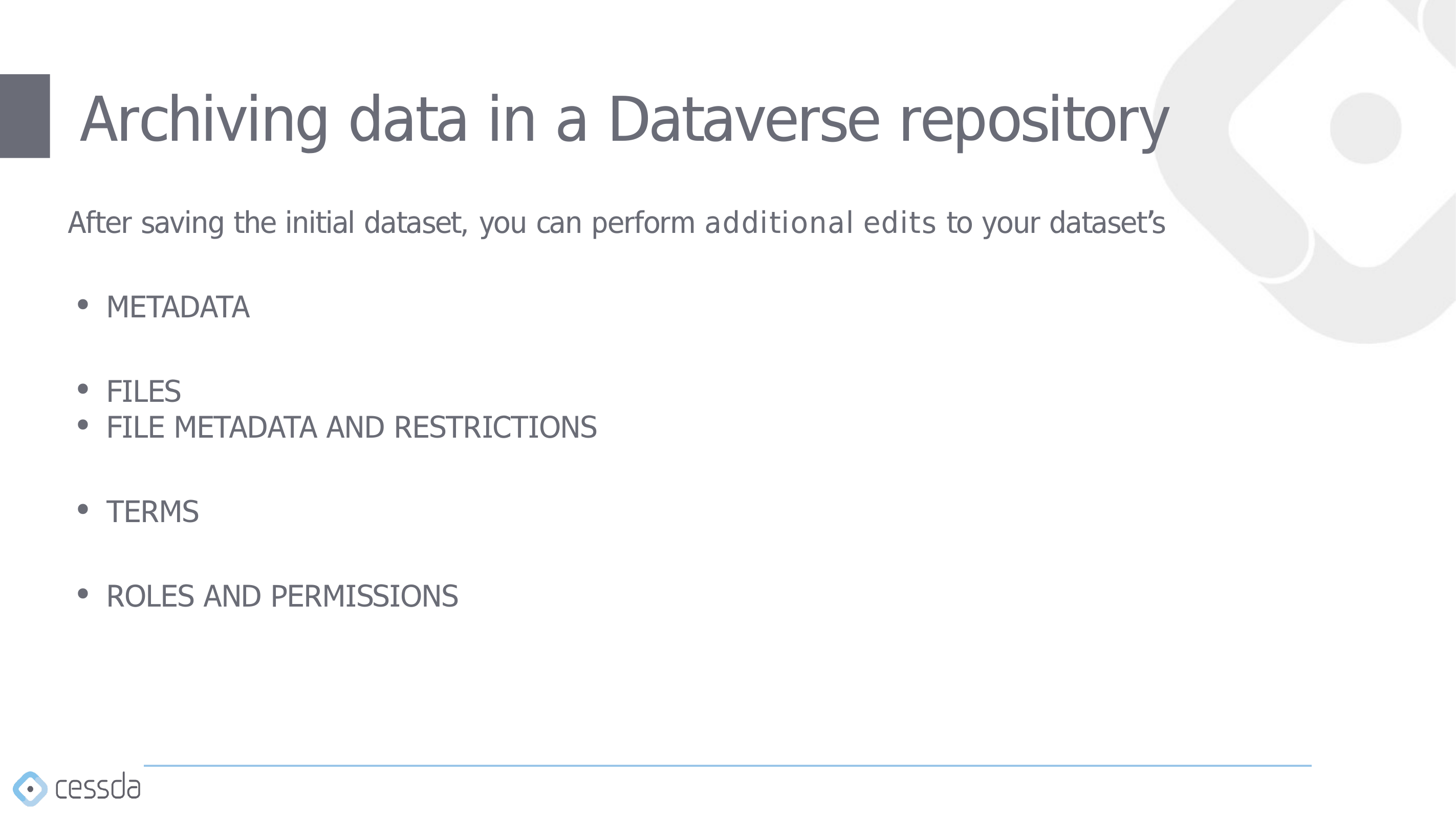

# Archiving data in a Dataverse repository
After saving the initial dataset, you can perform additional edits to your dataset’s

METADATA

FILES
FILE METADATA AND RESTRICTIONS

TERMS

ROLES AND PERMISSIONS